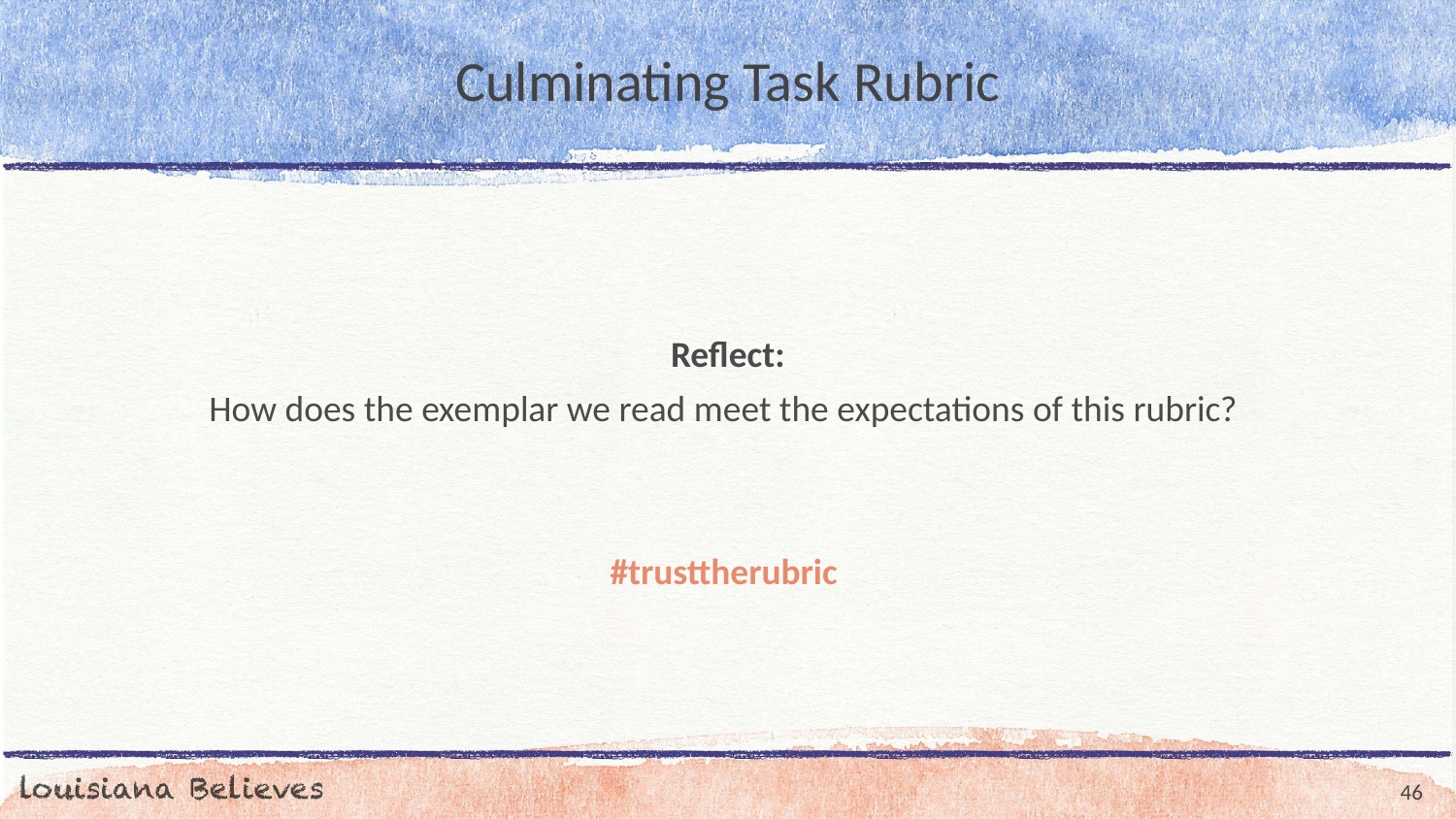

# Culminating Task Rubric
Reflect:
How does the exemplar we read meet the expectations of this rubric?

#trusttherubric